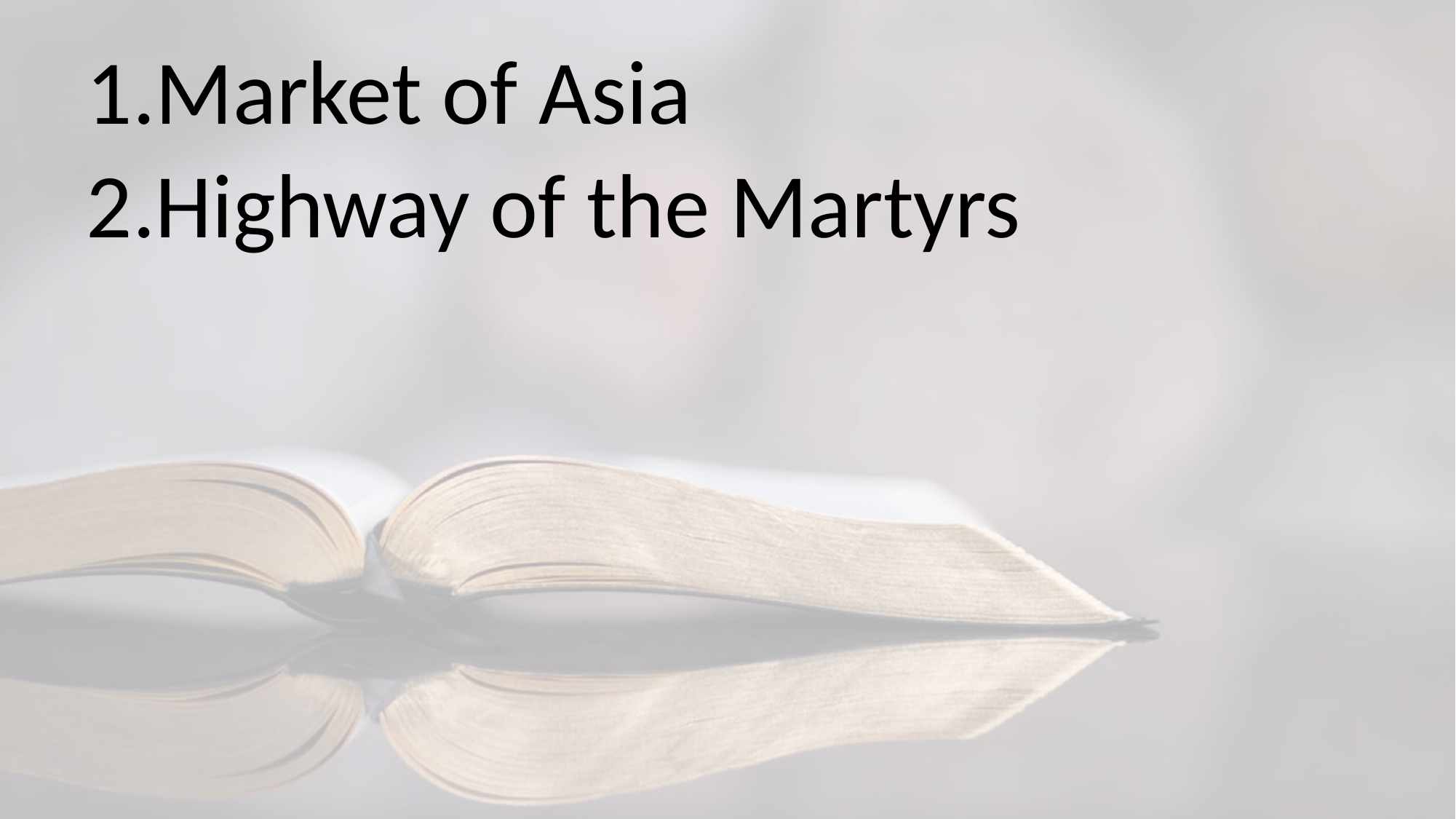

Market of Asia
Highway of the Martyrs